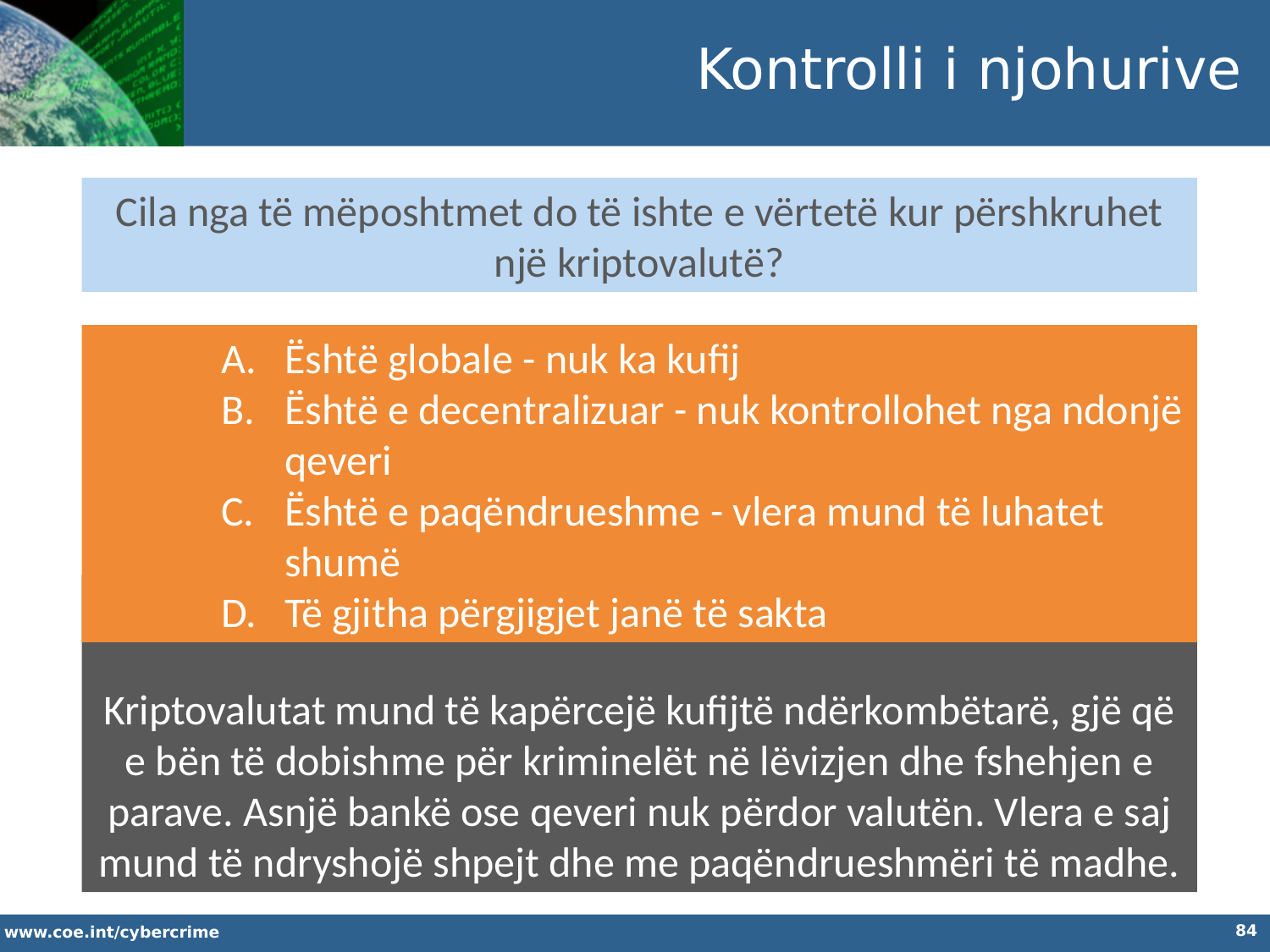

Kontrolli i njohurive
Cila nga të mëposhtmet do të ishte e vërtetë kur përshkruhet një kriptovalutë?
Është globale - nuk ka kufij
Është e decentralizuar - nuk kontrollohet nga ndonjë qeveri
Është e paqëndrueshme - vlera mund të luhatet shumë
Të gjitha përgjigjet janë të sakta
Përgjigjja e saktë është D

Kriptovalutat mund të kapërcejë kufijtë ndërkombëtarë, gjë që e bën të dobishme për kriminelët në lëvizjen dhe fshehjen e parave. Asnjë bankë ose qeveri nuk përdor valutën. Vlera e saj mund të ndryshojë shpejt dhe me paqëndrueshmëri të madhe.